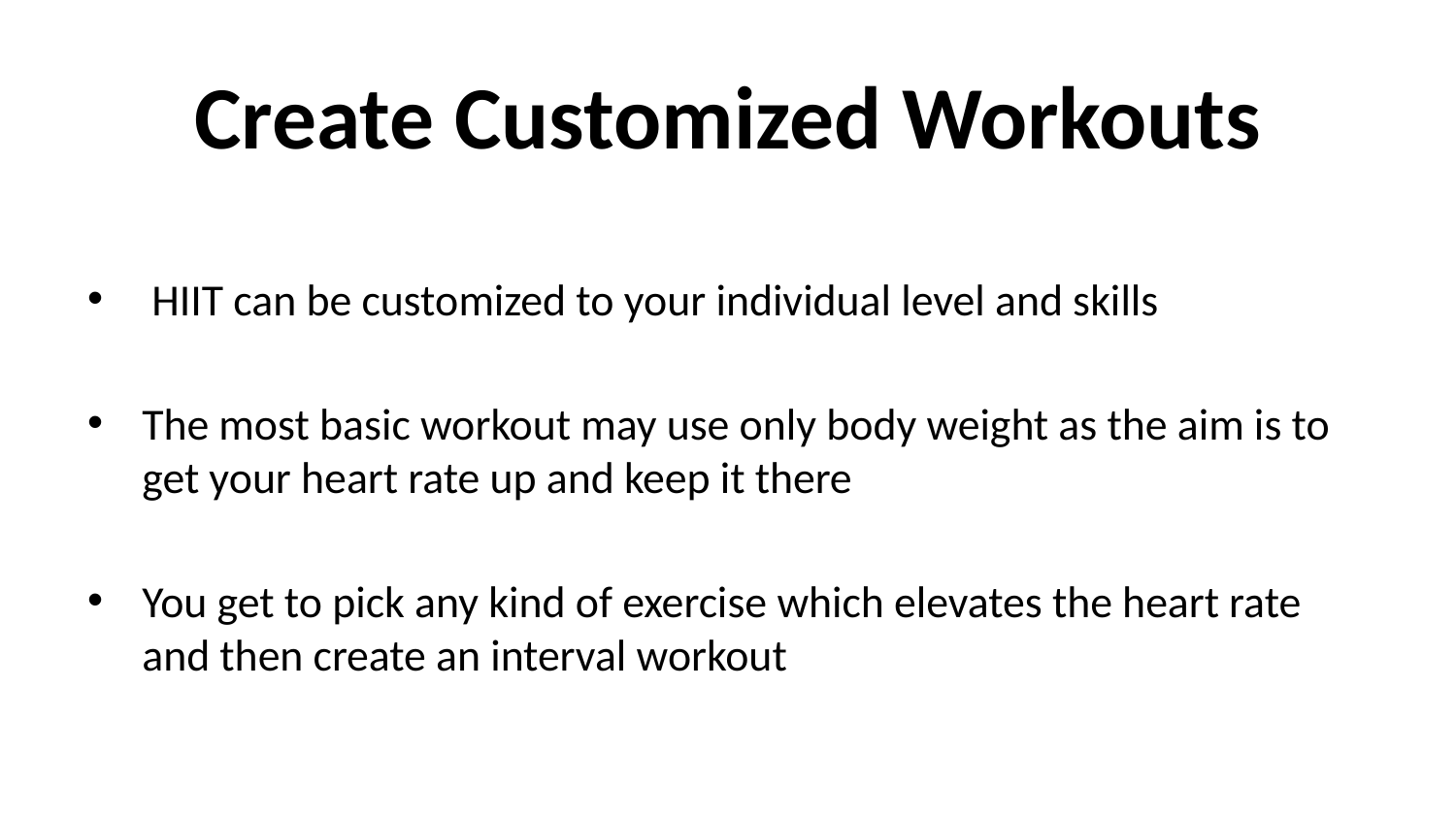

# Create Customized Workouts
 HIIT can be customized to your individual level and skills

The most basic workout may use only body weight as the aim is to get your heart rate up and keep it there

You get to pick any kind of exercise which elevates the heart rate and then create an interval workout